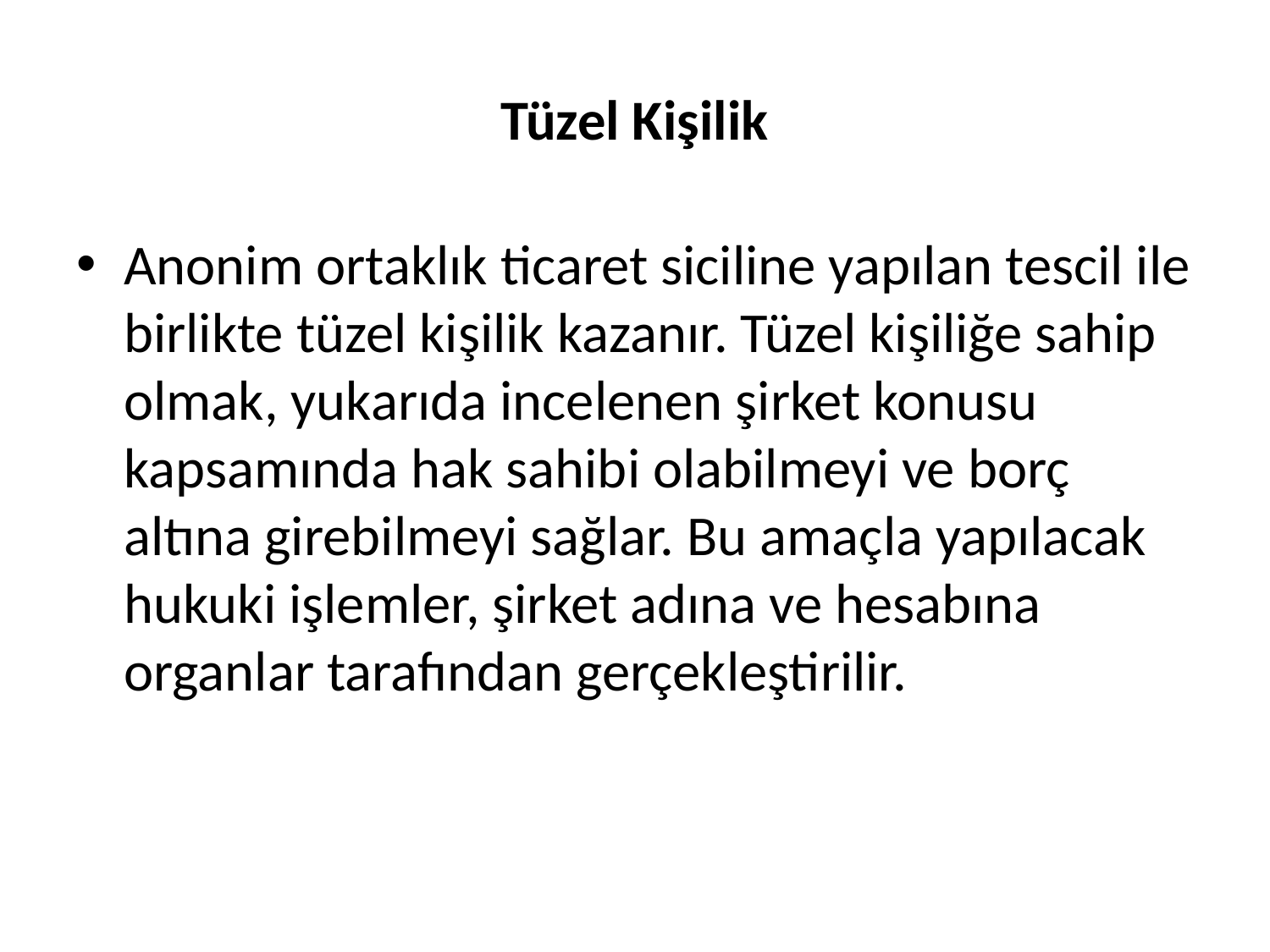

# Tüzel Kişilik
Anonim ortaklık ticaret siciline yapılan tescil ile birlikte tüzel kişilik kazanır. Tüzel kişiliğe sahip olmak, yukarıda incelenen şirket konusu kapsamında hak sahibi olabilmeyi ve borç altına girebilmeyi sağlar. Bu amaçla yapılacak hukuki işlemler, şirket adına ve hesabına organlar tarafından gerçekleştirilir.